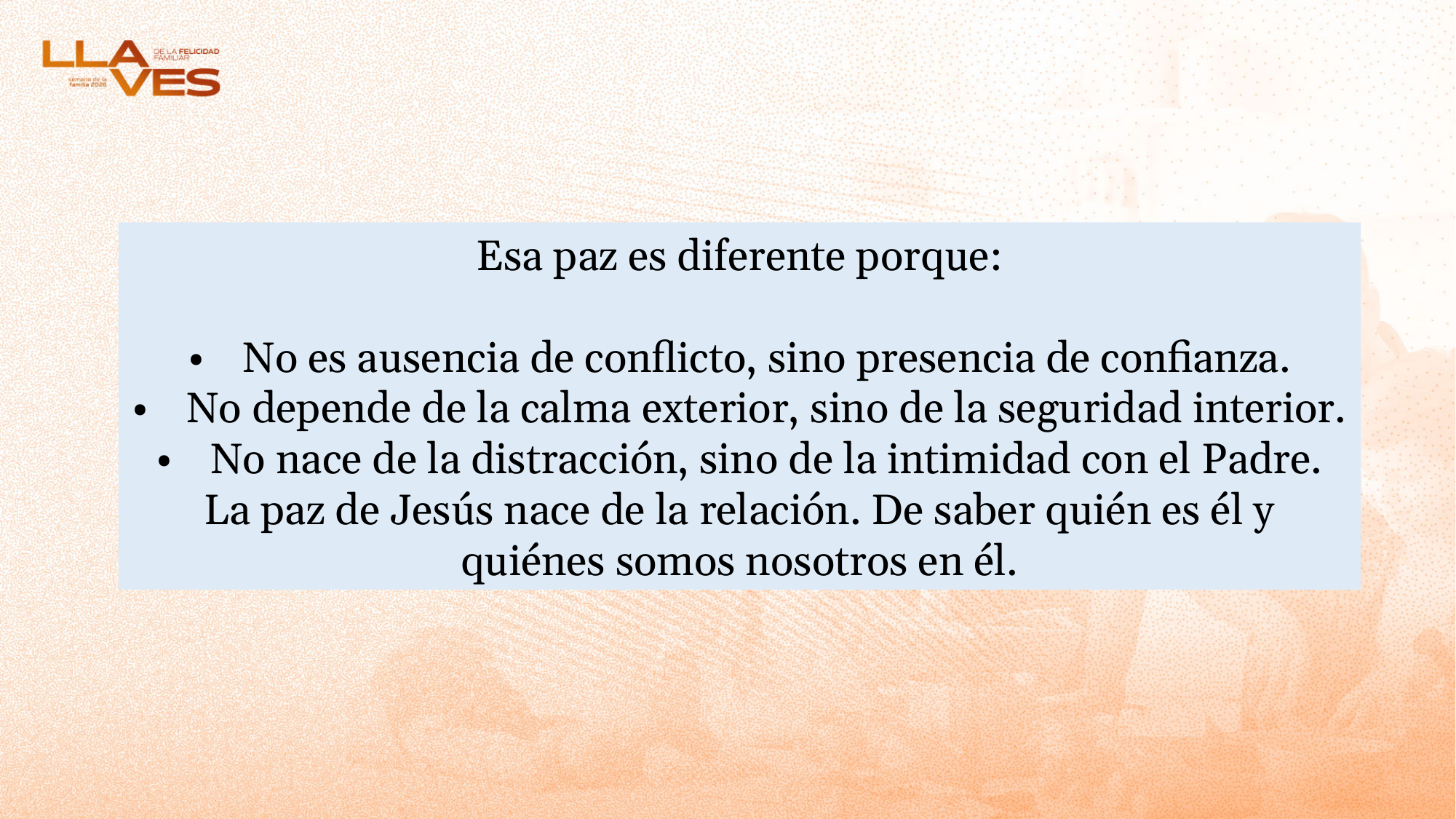

Esa paz es diferente porque:

•	No es ausencia de conflicto, sino presencia de confianza.
•	No depende de la calma exterior, sino de la seguridad interior.
•	No nace de la distracción, sino de la intimidad con el Padre.
La paz de Jesús nace de la relación. De saber quién es él y quiénes somos nosotros en él.